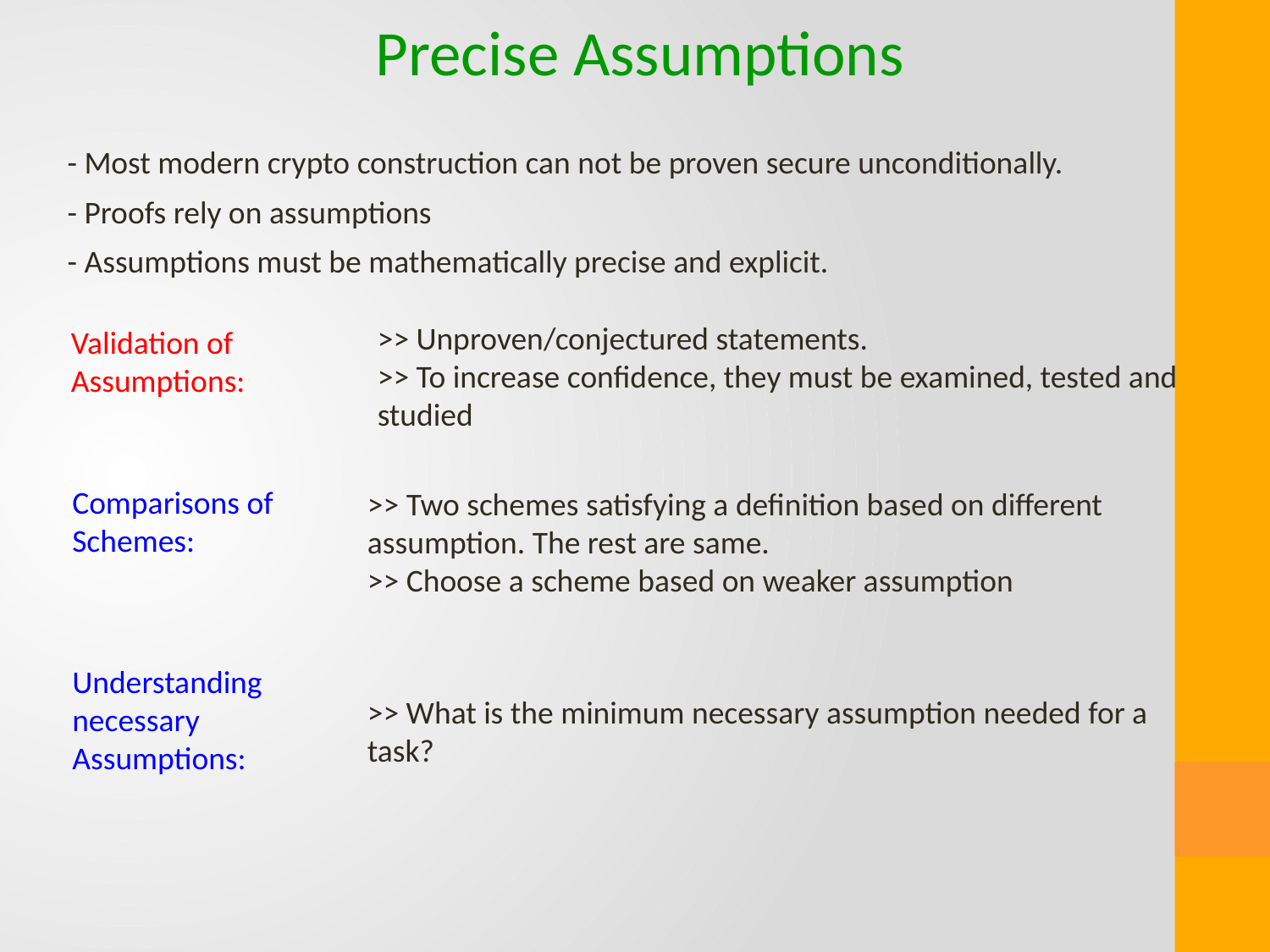

Precise Assumptions
- Most modern crypto construction can not be proven secure unconditionally.
- Proofs rely on assumptions
- Assumptions must be mathematically precise and explicit.
>> Unproven/conjectured statements.
>> To increase confidence, they must be examined, tested and studied
Validation of Assumptions:
Comparisons of Schemes:
>> Two schemes satisfying a definition based on different assumption. The rest are same.
>> Choose a scheme based on weaker assumption
Understanding necessary Assumptions:
>> What is the minimum necessary assumption needed for a task?